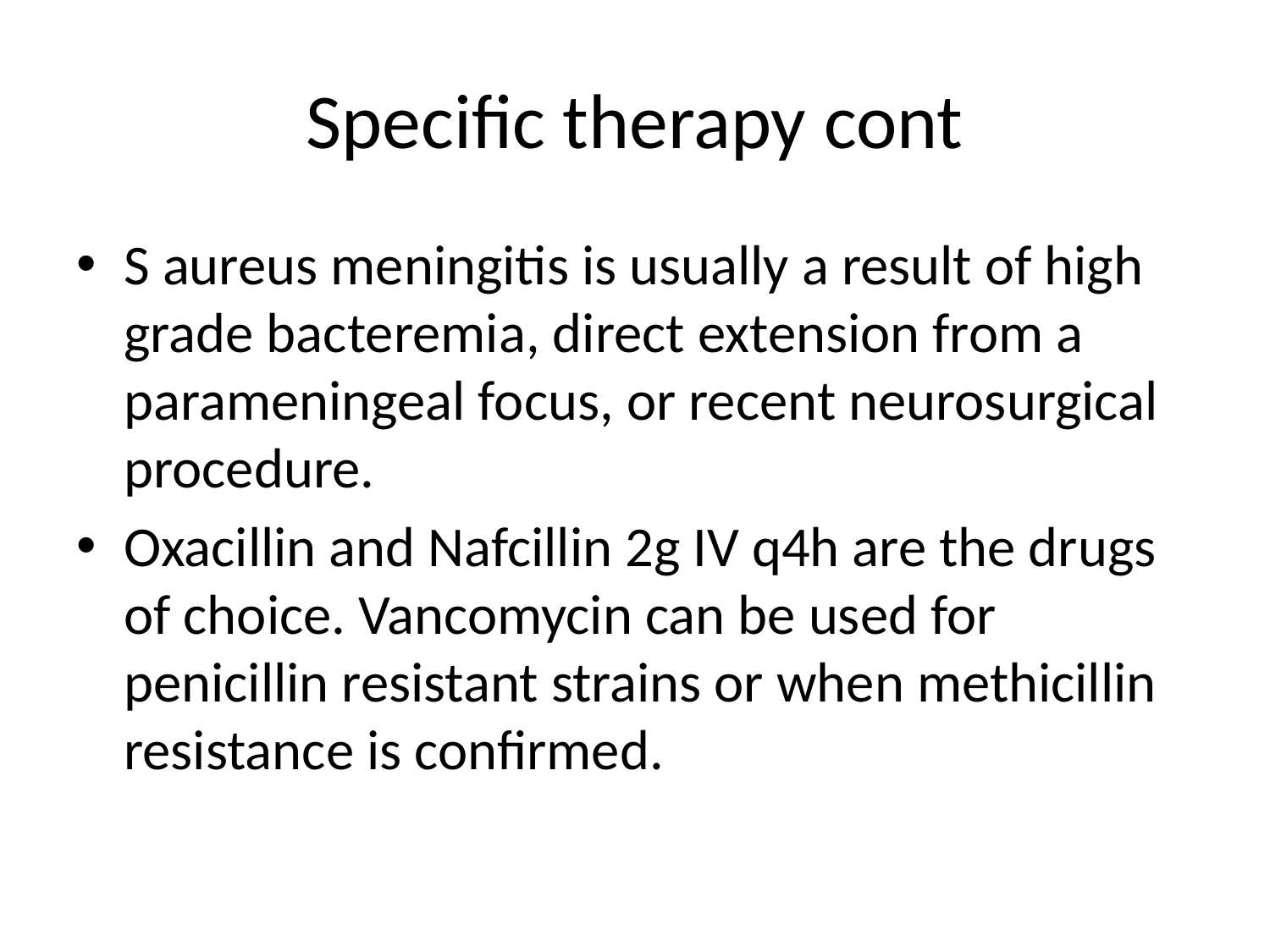

# Specific therapy cont
S aureus meningitis is usually a result of high grade bacteremia, direct extension from a parameningeal focus, or recent neurosurgical procedure.
Oxacillin and Nafcillin 2g IV q4h are the drugs of choice. Vancomycin can be used for penicillin resistant strains or when methicillin resistance is confirmed.